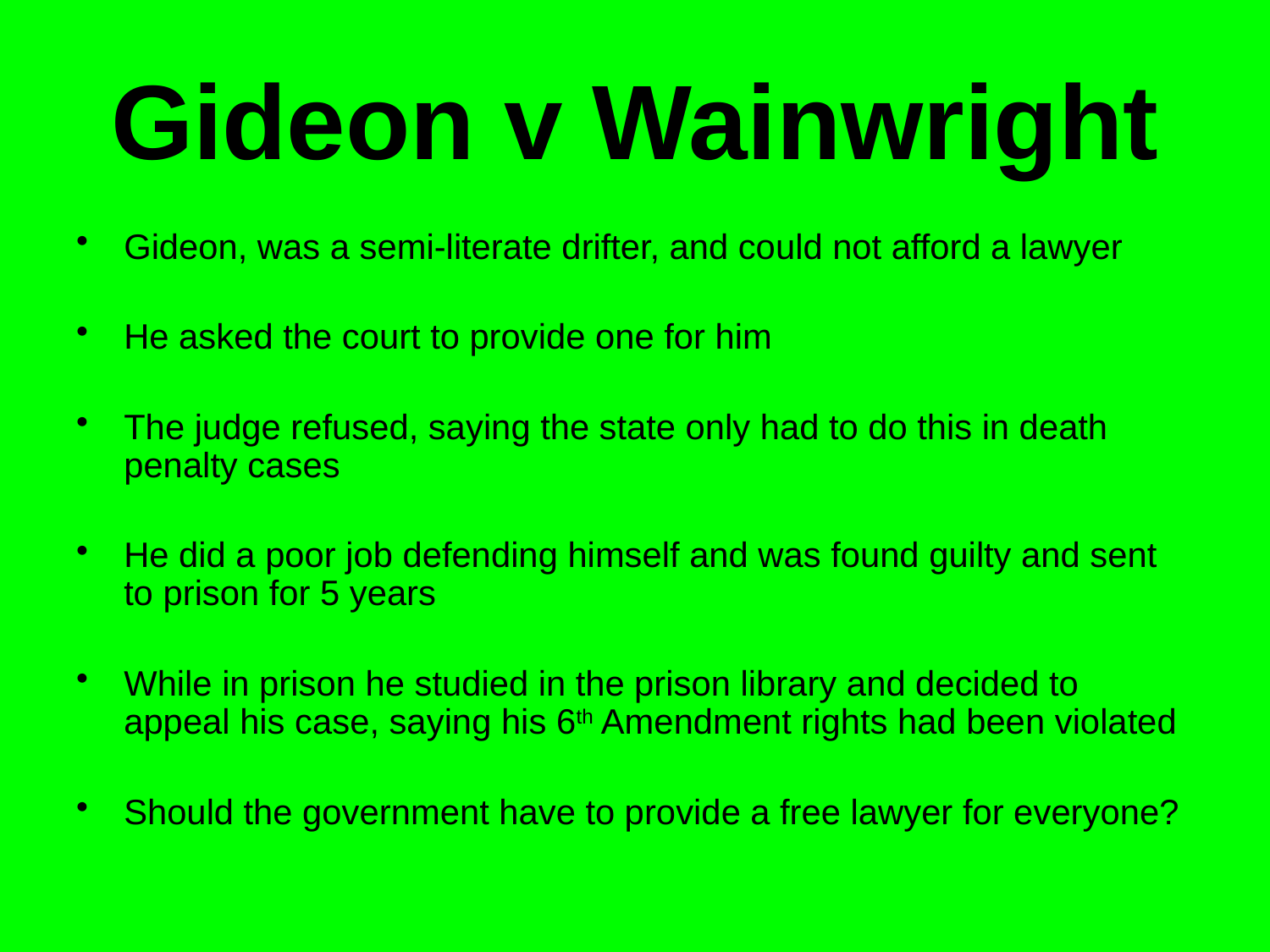

# Gideon v Wainwright
Gideon, was a semi-literate drifter, and could not afford a lawyer

He asked the court to provide one for him

The judge refused, saying the state only had to do this in death penalty cases

He did a poor job defending himself and was found guilty and sent to prison for 5 years

While in prison he studied in the prison library and decided to appeal his case, saying his 6th Amendment rights had been violated

Should the government have to provide a free lawyer for everyone?